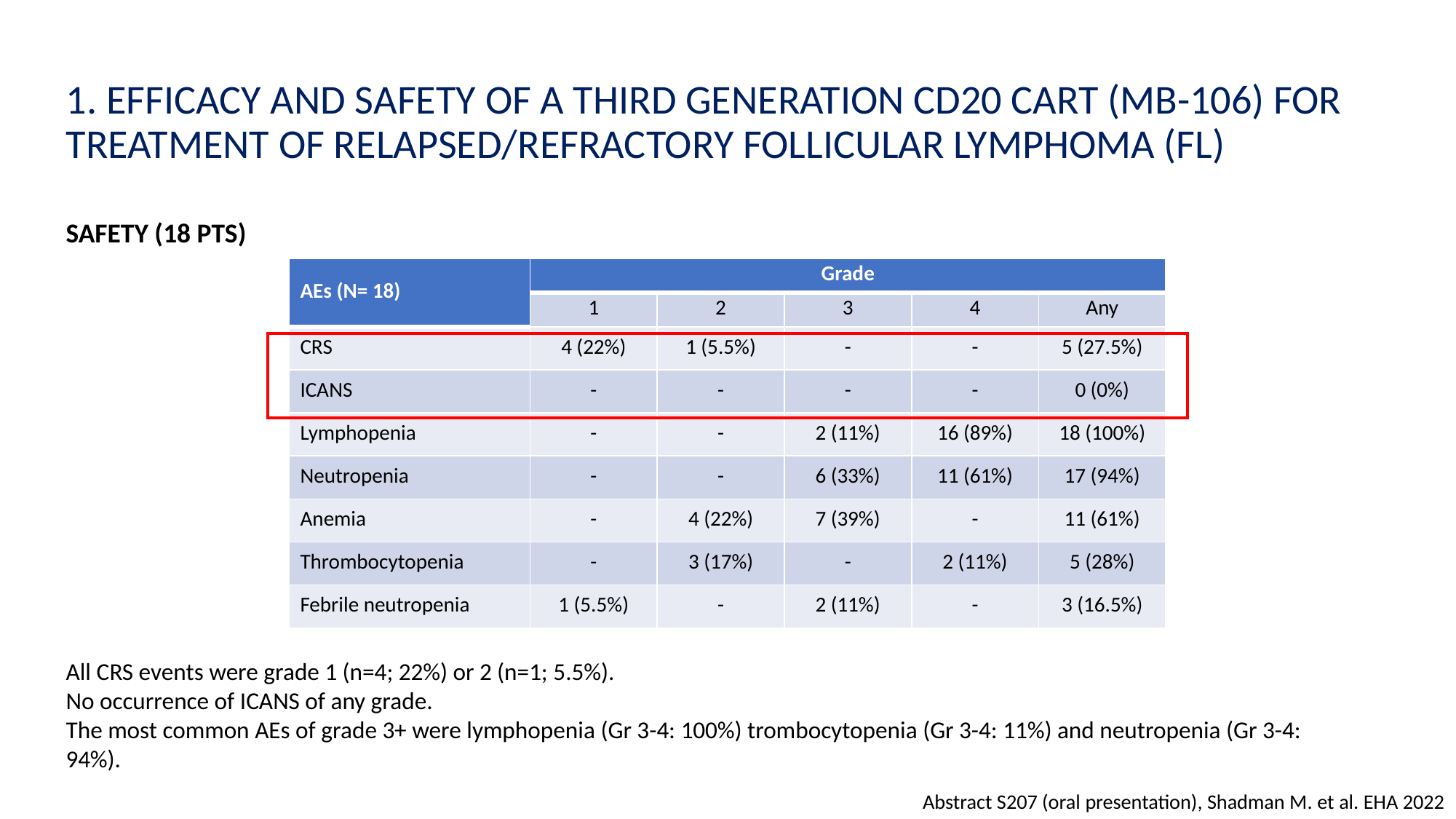

# 1. EFFICACY AND SAFETY OF A THIRD GENERATION CD20 CART (MB-106) FOR TREATMENT OF RELAPSED/REFRACTORY FOLLICULAR LYMPHOMA (FL)
SAFETY (18 PTS)
| AEs (N= 18) | Grade |  |  |  |  |
| --- | --- | --- | --- | --- | --- |
| N=18 AEs | 1 | 2 | 3 | 4 | Any |
| CRS | 4 (22%) | 1 (5.5%) | - | - | 5 (27.5%) |
| ICANS | - | - | - | - | 0 (0%) |
| Lymphopenia | - | - | 2 (11%) | 16 (89%) | 18 (100%) |
| Neutropenia | - | - | 6 (33%) | 11 (61%) | 17 (94%) |
| Anemia | - | 4 (22%) | 7 (39%) | - | 11 (61%) |
| Thrombocytopenia | - | 3 (17%) | - | 2 (11%) | 5 (28%) |
| Febrile neutropenia | 1 (5.5%) | - | 2 (11%) | - | 3 (16.5%) |

All CRS events were grade 1 (n=4; 22%) or 2 (n=1; 5.5%).
No occurrence of ICANS of any grade.
The most common AEs of grade 3+ were lymphopenia (Gr 3-4: 100%) trombocytopenia (Gr 3-4: 11%) and neutropenia (Gr 3-4: 94%).
Abstract S207 (oral presentation), Shadman M. et al. EHA 2022